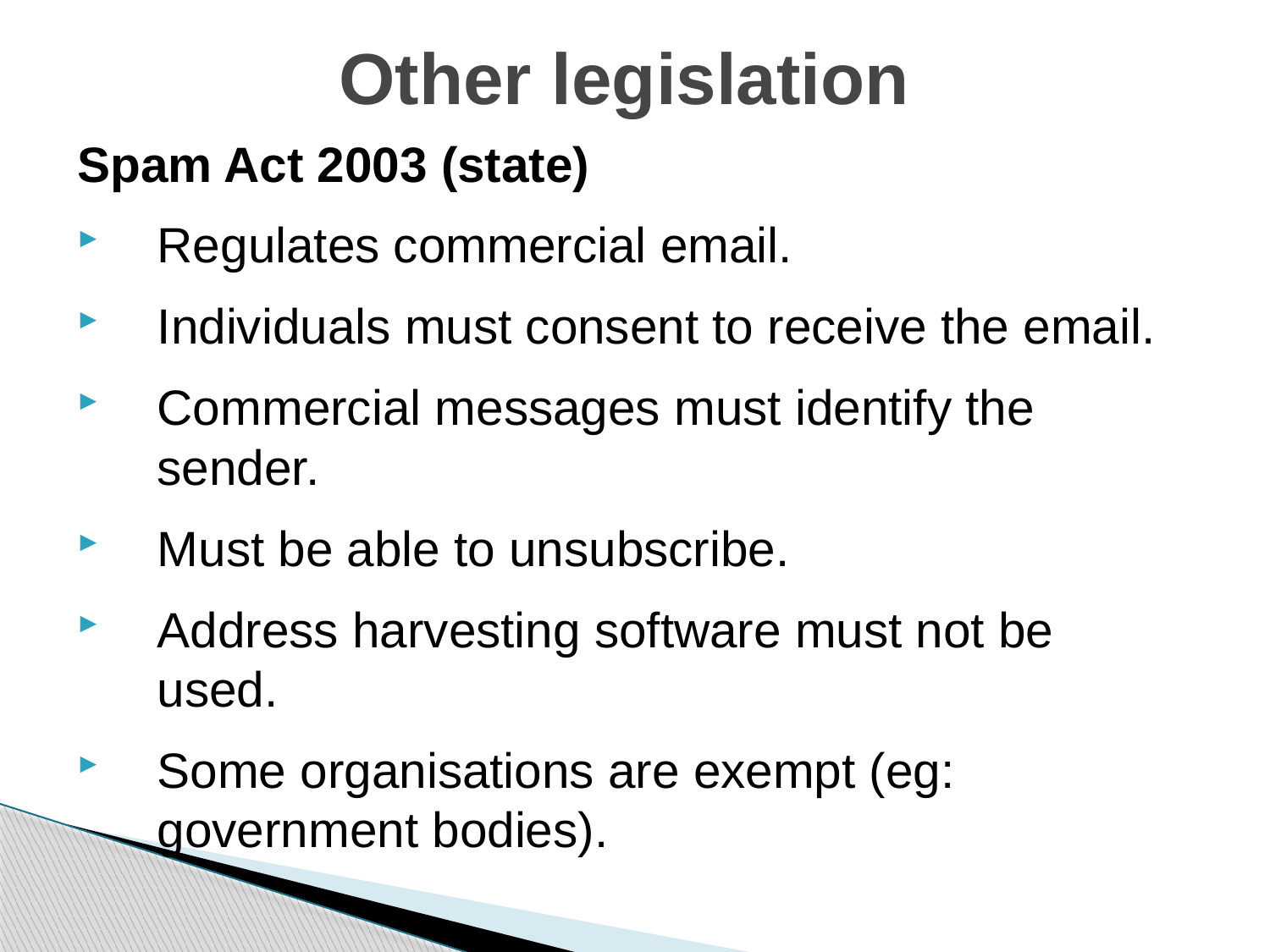

# Other legislation
Spam Act 2003 (state)
Regulates commercial email.
Individuals must consent to receive the email.
Commercial messages must identify the sender.
Must be able to unsubscribe.
Address harvesting software must not be used.
Some organisations are exempt (eg: government bodies).